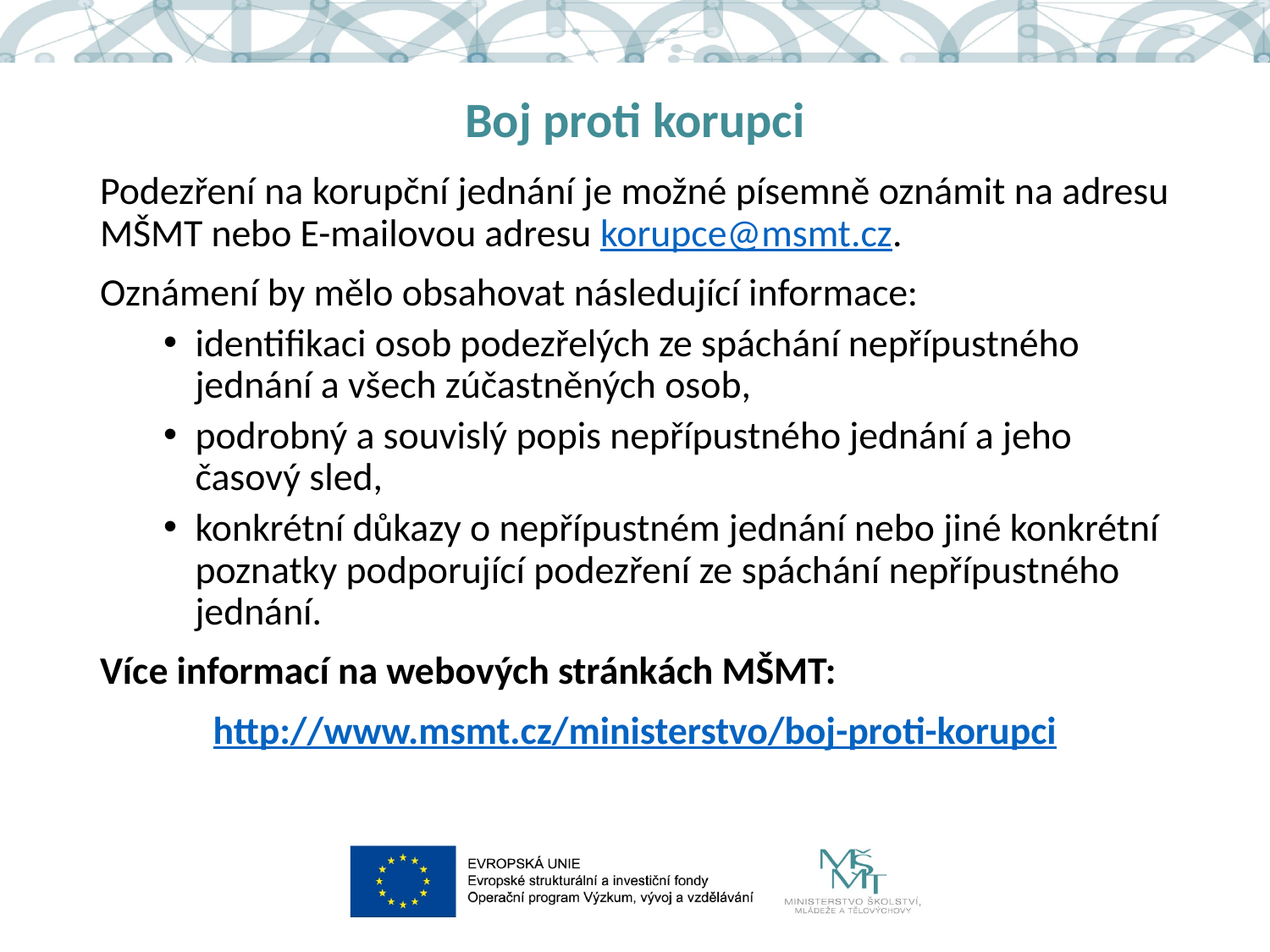

# Boj proti korupci
Podezření na korupční jednání je možné písemně oznámit na adresu MŠMT nebo E-mailovou adresu korupce@msmt.cz.
Oznámení by mělo obsahovat následující informace:
identifikaci osob podezřelých ze spáchání nepřípustného jednání a všech zúčastněných osob,
podrobný a souvislý popis nepřípustného jednání a jeho časový sled,
konkrétní důkazy o nepřípustném jednání nebo jiné konkrétní poznatky podporující podezření ze spáchání nepřípustného jednání.
Více informací na webových stránkách MŠMT:
http://www.msmt.cz/ministerstvo/boj-proti-korupci